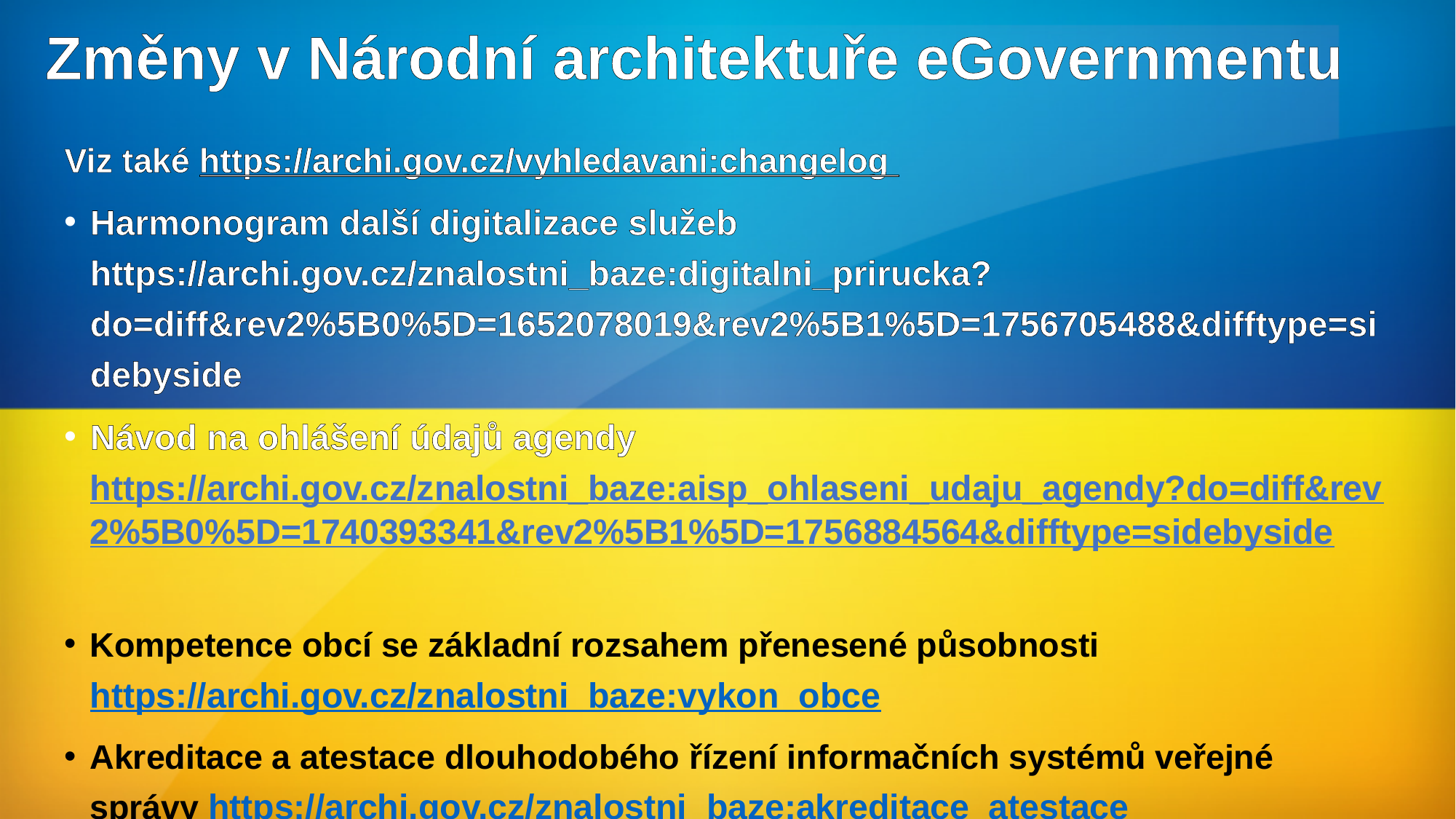

# Změny v Národní architektuře eGovernmentu
Viz také https://archi.gov.cz/vyhledavani:changelog
Harmonogram další digitalizace služeb https://archi.gov.cz/znalostni_baze:digitalni_prirucka?do=diff&rev2%5B0%5D=1652078019&rev2%5B1%5D=1756705488&difftype=sidebyside
Návod na ohlášení údajů agendy https://archi.gov.cz/znalostni_baze:aisp_ohlaseni_udaju_agendy?do=diff&rev2%5B0%5D=1740393341&rev2%5B1%5D=1756884564&difftype=sidebyside
Kompetence obcí se základní rozsahem přenesené působnosti https://archi.gov.cz/znalostni_baze:vykon_obce
Akreditace a atestace dlouhodobého řízení informačních systémů veřejné správy https://archi.gov.cz/znalostni_baze:akreditace_atestace